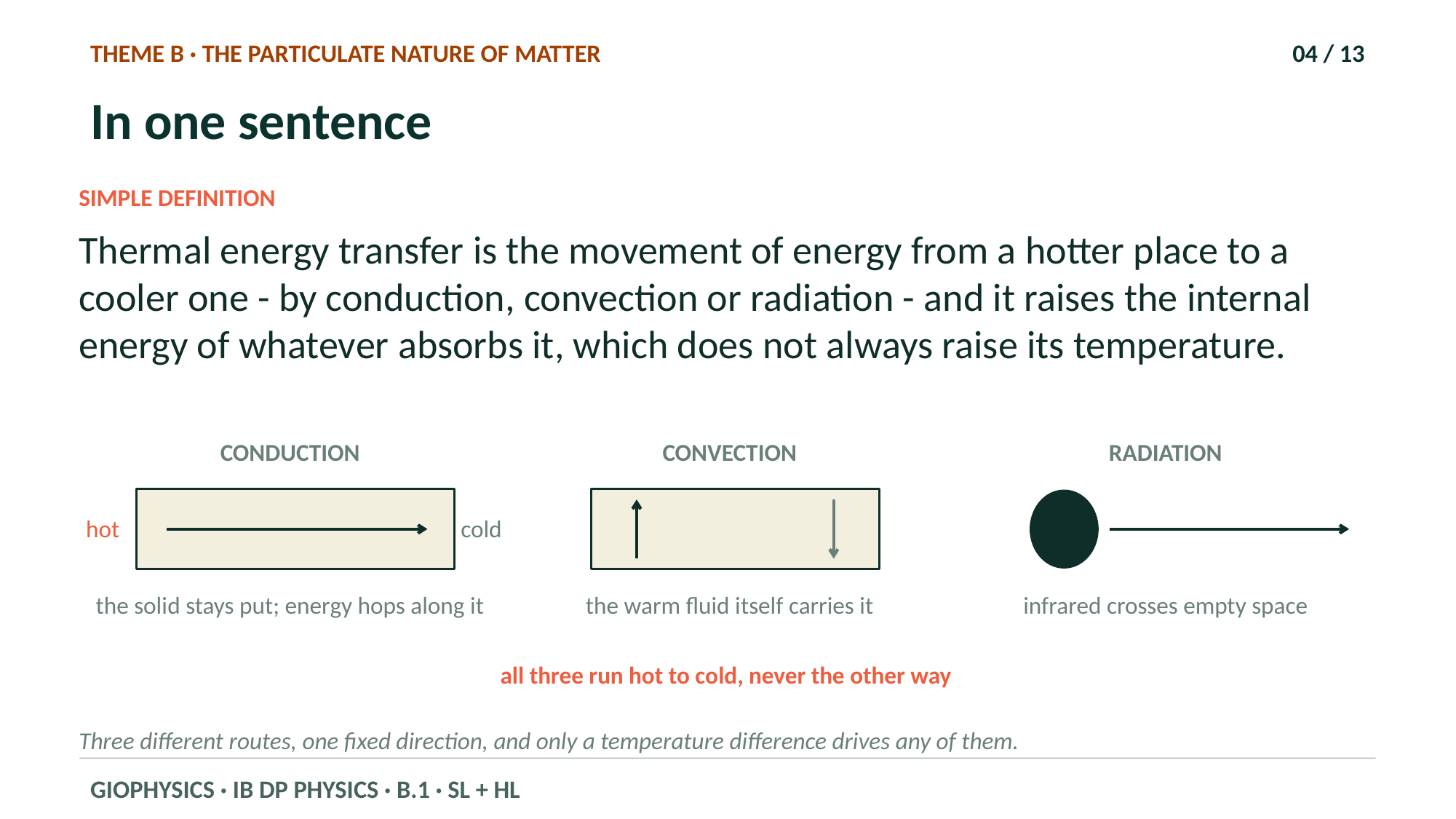

THEME B · THE PARTICULATE NATURE OF MATTER
04 / 13
In one sentence
SIMPLE DEFINITION
Thermal energy transfer is the movement of energy from a hotter place to a cooler one - by conduction, convection or radiation - and it raises the internal energy of whatever absorbs it, which does not always raise its temperature.
CONDUCTION
CONVECTION
RADIATION

hot
cold
the solid stays put; energy hops along it
the warm fluid itself carries it
infrared crosses empty space
all three run hot to cold, never the other way
Three different routes, one fixed direction, and only a temperature difference drives any of them.

GIOPHYSICS · IB DP PHYSICS · B.1 · SL + HL